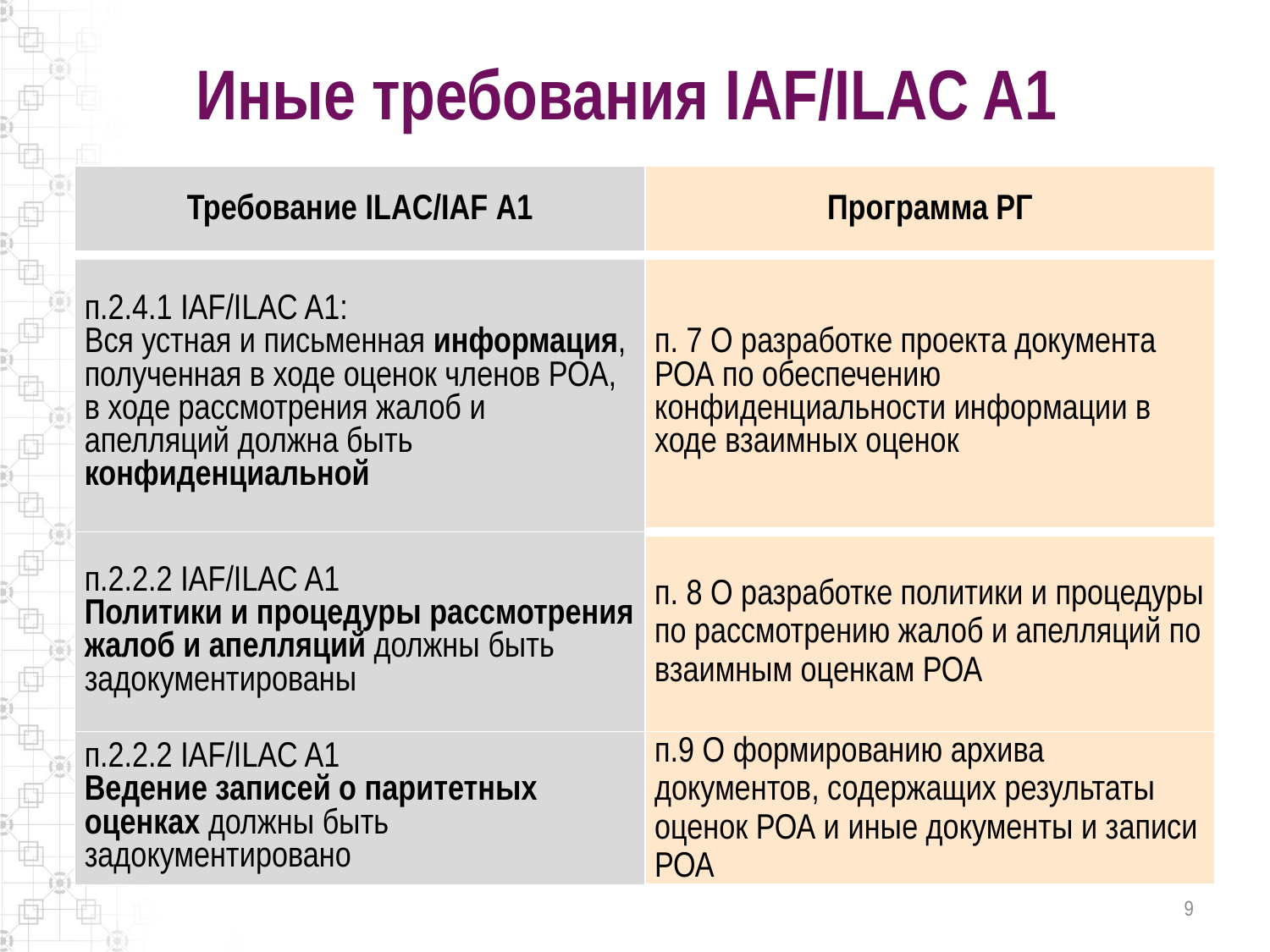

# Иные требования IAF/ILAC A1
| Требование ILAC/IAF А1 | Программа РГ |
| --- | --- |
| п.2.4.1 IAF/ILAC A1: Вся устная и письменная информация, полученная в ходе оценок членов РОА, в ходе рассмотрения жалоб и апелляций должна быть конфиденциальной | п. 7 О разработке проекта документа РОА по обеспечению конфиденциальности информации в ходе взаимных оценок |
| п.2.2.2 IAF/ILAC A1 Политики и процедуры рассмотрения жалоб и апелляций должны быть задокументированы | п. 8 О разработке политики и процедуры по рассмотрению жалоб и апелляций по взаимным оценкам РОА |
| п.2.2.2 IAF/ILAC A1 Ведение записей о паритетных оценках должны быть задокументировано | п.9 О формированию архива документов, содержащих результаты оценок РОА и иные документы и записи РОА |
9